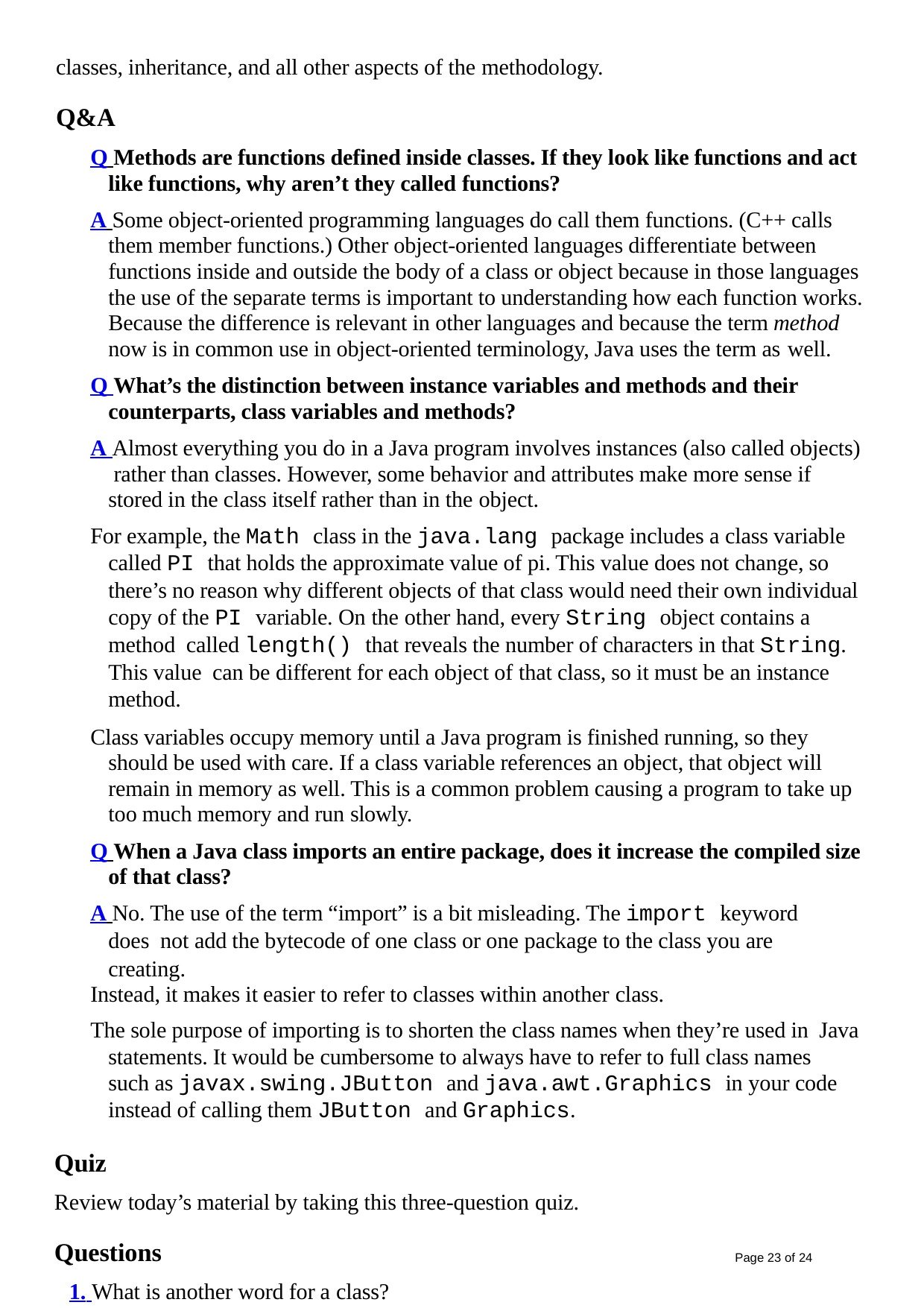

classes, inheritance, and all other aspects of the methodology.
Q&A
Q Methods are functions defined inside classes. If they look like functions and act  like functions, why aren’t they called functions?
A Some object-oriented programming languages do call them functions. (C++ calls  them member functions.) Other object-oriented languages differentiate between  functions inside and outside the body of a class or object because in those languages  the use of the separate terms is important to understanding how each function works.  Because the difference is relevant in other languages and because the term method  now is in common use in object-oriented terminology, Java uses the term as well.
Q What’s the distinction between instance variables and methods and their  counterparts, class variables and methods?
A Almost everything you do in a Java program involves instances (also called objects)  rather than classes. However, some behavior and attributes make more sense if  stored in the class itself rather than in the object.
For example, the Math class in the java.lang package includes a class variable  called PI that holds the approximate value of pi. This value does not change, so  there’s no reason why different objects of that class would need their own individual  copy of the PI variable. On the other hand, every String object contains a method  called length() that reveals the number of characters in that String. This value  can be different for each object of that class, so it must be an instance method.
Class variables occupy memory until a Java program is finished running, so they  should be used with care. If a class variable references an object, that object will  remain in memory as well. This is a common problem causing a program to take up  too much memory and run slowly.
Q When a Java class imports an entire package, does it increase the compiled size  of that class?
A No. The use of the term “import” is a bit misleading. The import keyword does  not add the bytecode of one class or one package to the class you are creating.
Instead, it makes it easier to refer to classes within another class.
The sole purpose of importing is to shorten the class names when they’re used in  Java statements. It would be cumbersome to always have to refer to full class names  such as javax.swing.JButton and java.awt.Graphics in your code  instead of calling them JButton and Graphics.
Quiz
Review today’s material by taking this three-question quiz.
Questions
1. What is another word for a class?
Page 23 of 24